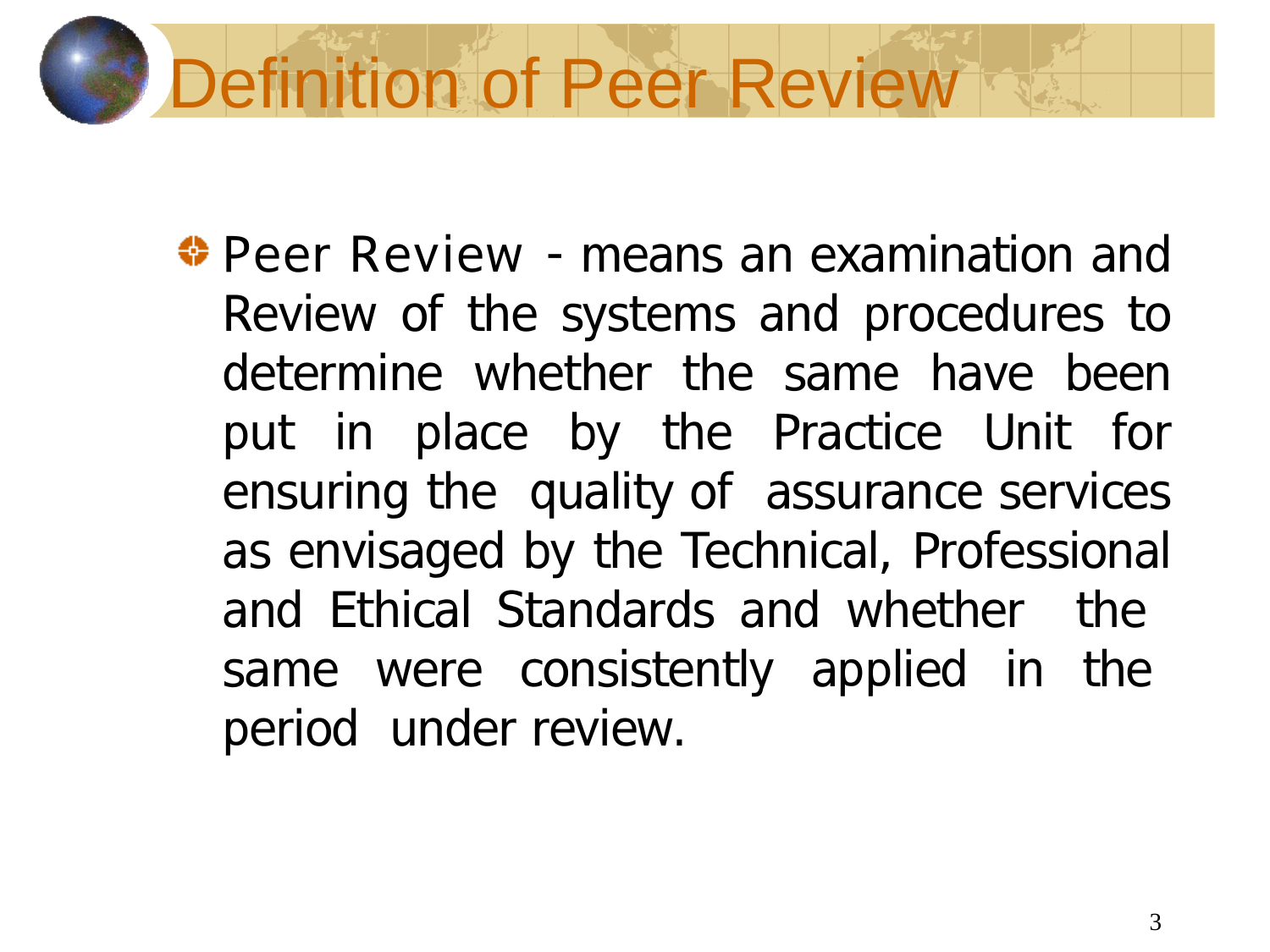

# Definition of Peer Review
Peer Review - means an examination and Review of the systems and procedures to determine whether the same have been put in place by the Practice Unit for ensuring the  quality of  assurance services as envisaged by the Technical, Professional and Ethical Standards and whether  the  same  were  consistently  applied  in  the  period  under review.
3